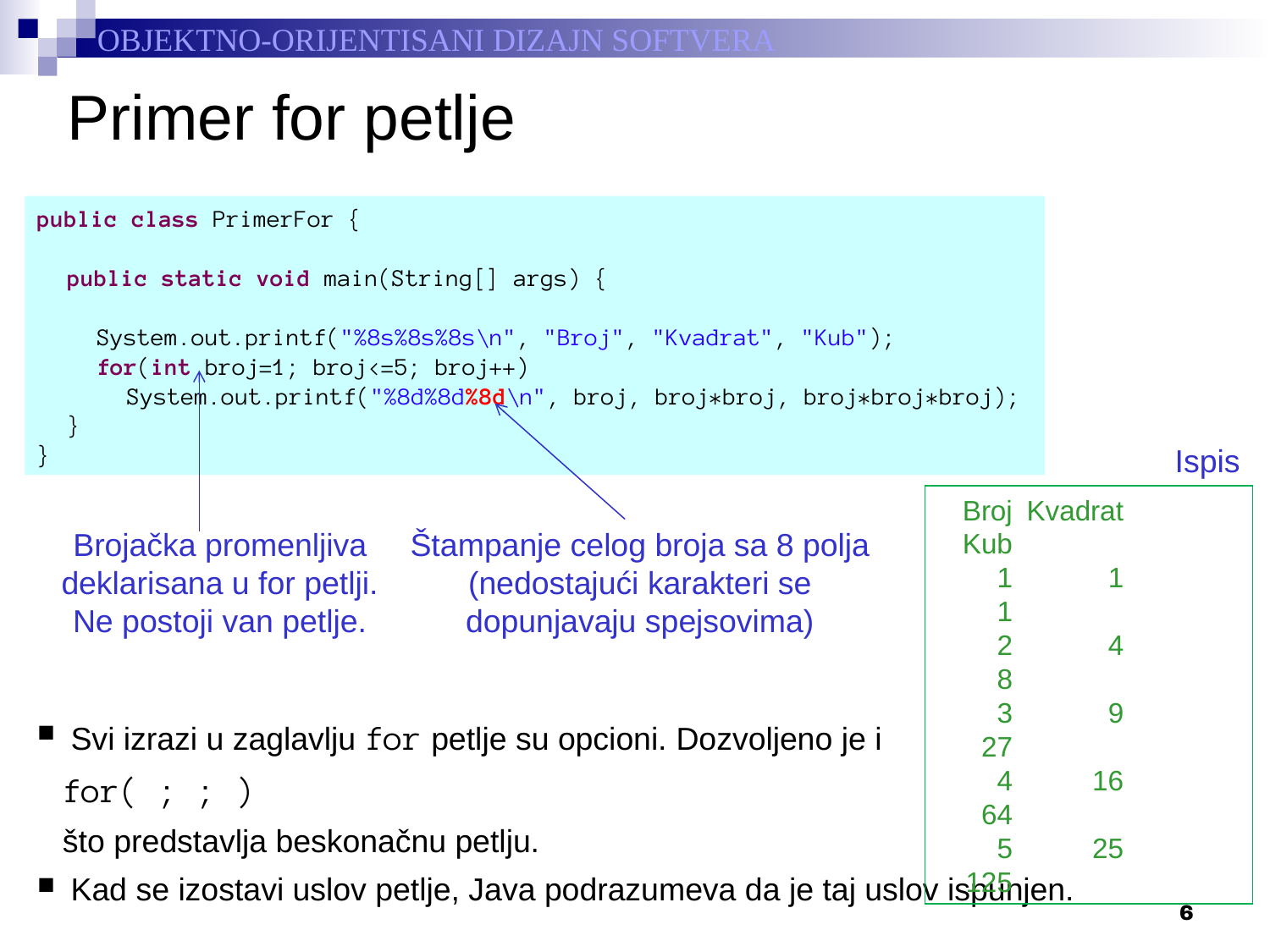

# Primer for petlje
public class PrimerFor {

	public static void main(String[] args) {

		System.out.printf("%8s%8s%8s\n", "Broj", "Kvadrat", "Kub");
		for(int broj=1; broj<=5; broj++)
			System.out.printf("%8d%8d%8d\n", broj, broj*broj, broj*broj*broj);
	}
}
Ispis
	Broj	Kvadrat	Kub
	1	1	1
	2	4	8
	3	9	27
	4	16	64
	5	25	125
Brojačka promenljiva deklarisana u for petlji. Ne postoji van petlje.
Štampanje celog broja sa 8 polja (nedostajući karakteri se dopunjavaju spejsovima)
Svi izrazi u zaglavlju for petlje su opcioni. Dozvoljeno je i
	for( ; ; )
	što predstavlja beskonačnu petlju.
Kad se izostavi uslov petlje, Java podrazumeva da je taj uslov ispunjen.
6